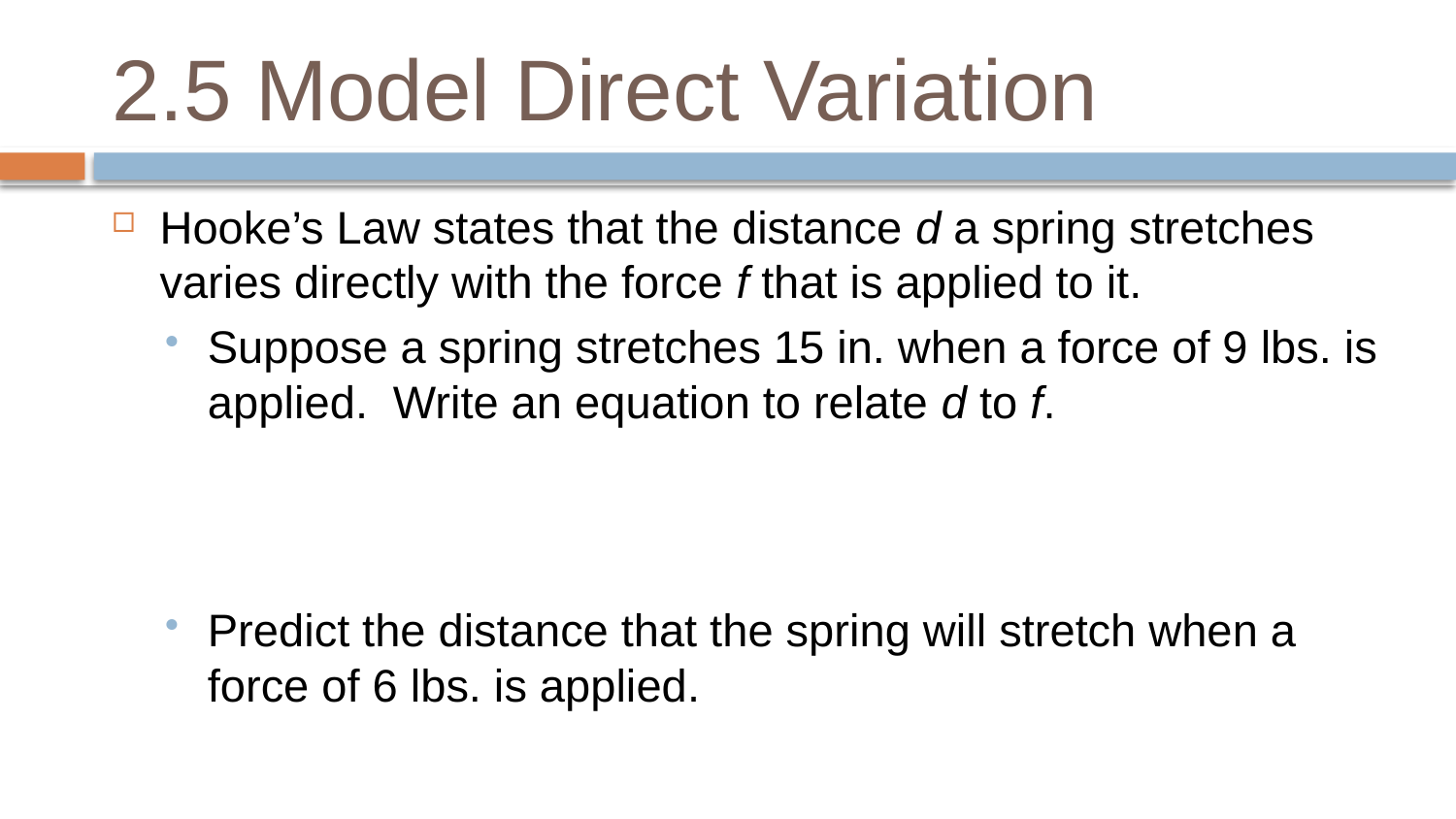

# 2.5 Model Direct Variation
Hooke’s Law states that the distance d a spring stretches varies directly with the force f that is applied to it.
Suppose a spring stretches 15 in. when a force of 9 lbs. is applied.  Write an equation to relate d to f.

Predict the distance that the spring will stretch when a force of 6 lbs. is applied.